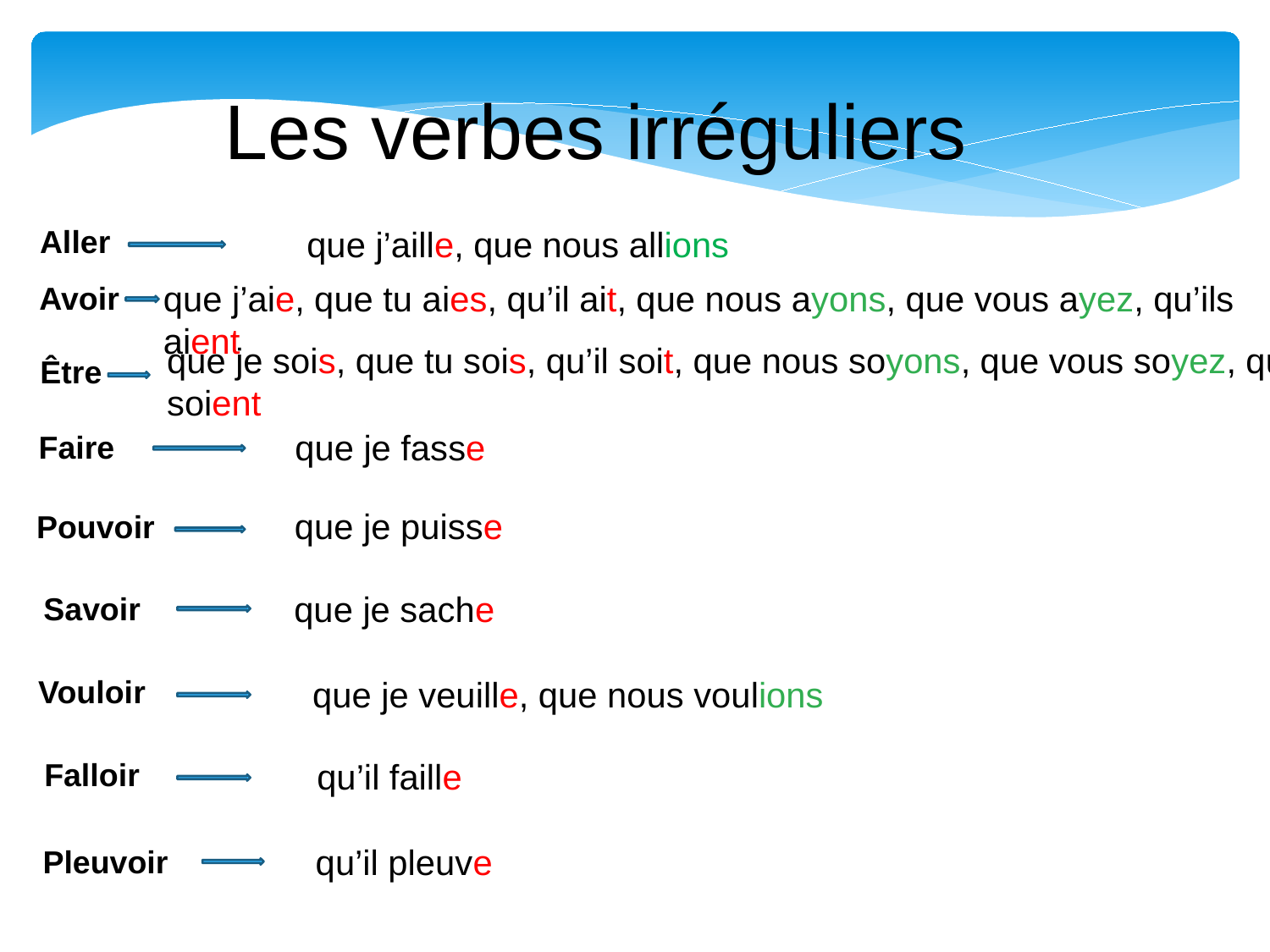

Les verbes irréguliers
Aller
que j’aille, que nous allions

que j’aie, que tu aies, qu’il ait, que nous ayons, que vous ayez, qu’ils aient
Avoir

que je sois, que tu sois, qu’il soit, que nous soyons, que vous soyez, qu’ils soient
Être

que je fasse
Faire

que je puisse
Pouvoir

que je sache
Savoir

Vouloir
 que je veuille, que nous voulions

Falloir
qu’il faille

qu’il pleuve
Pleuvoir